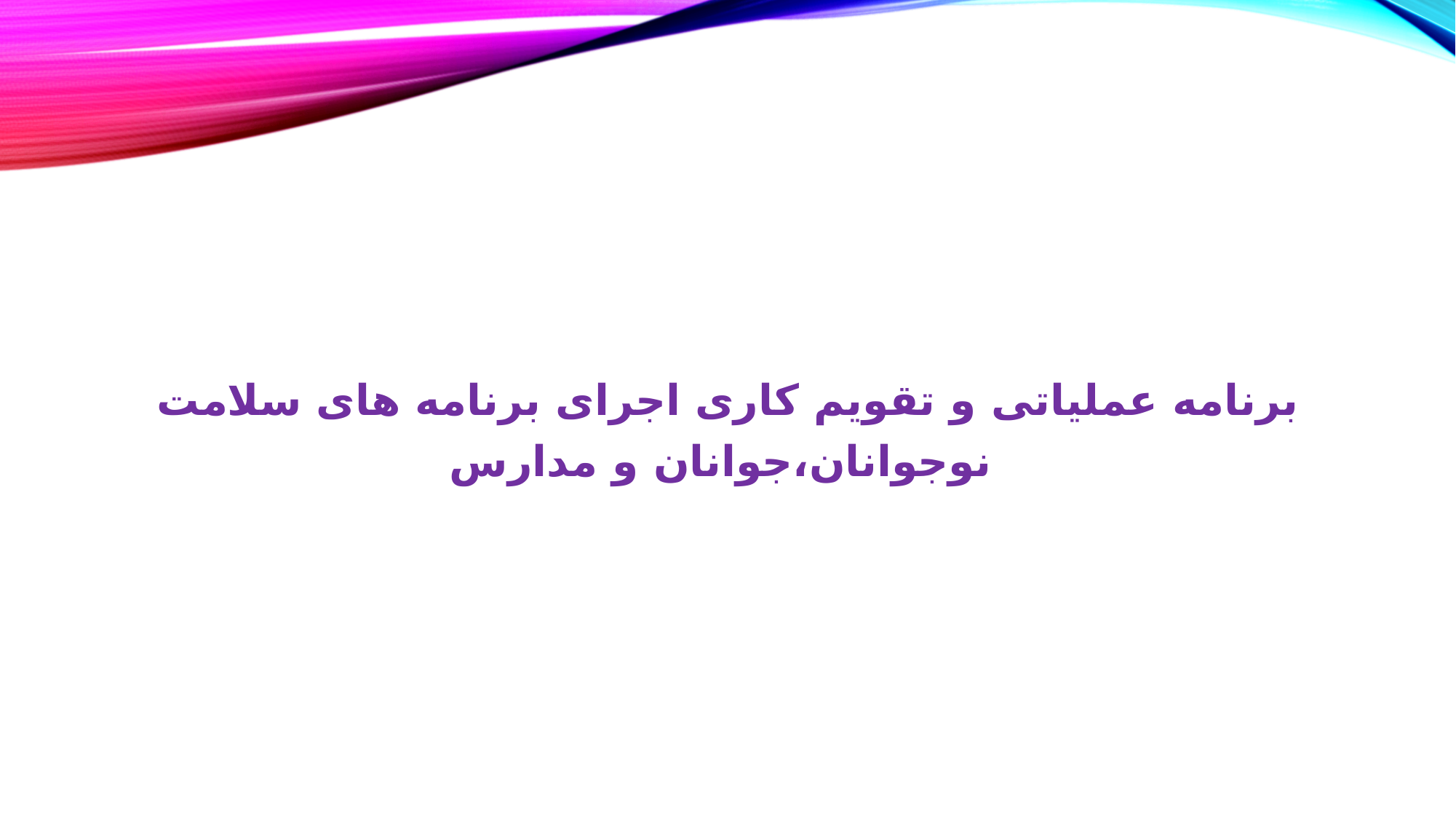

برنامه عملیاتی و تقویم کاری اجرای برنامه های سلامت
 نوجوانان،جوانان و مدارس